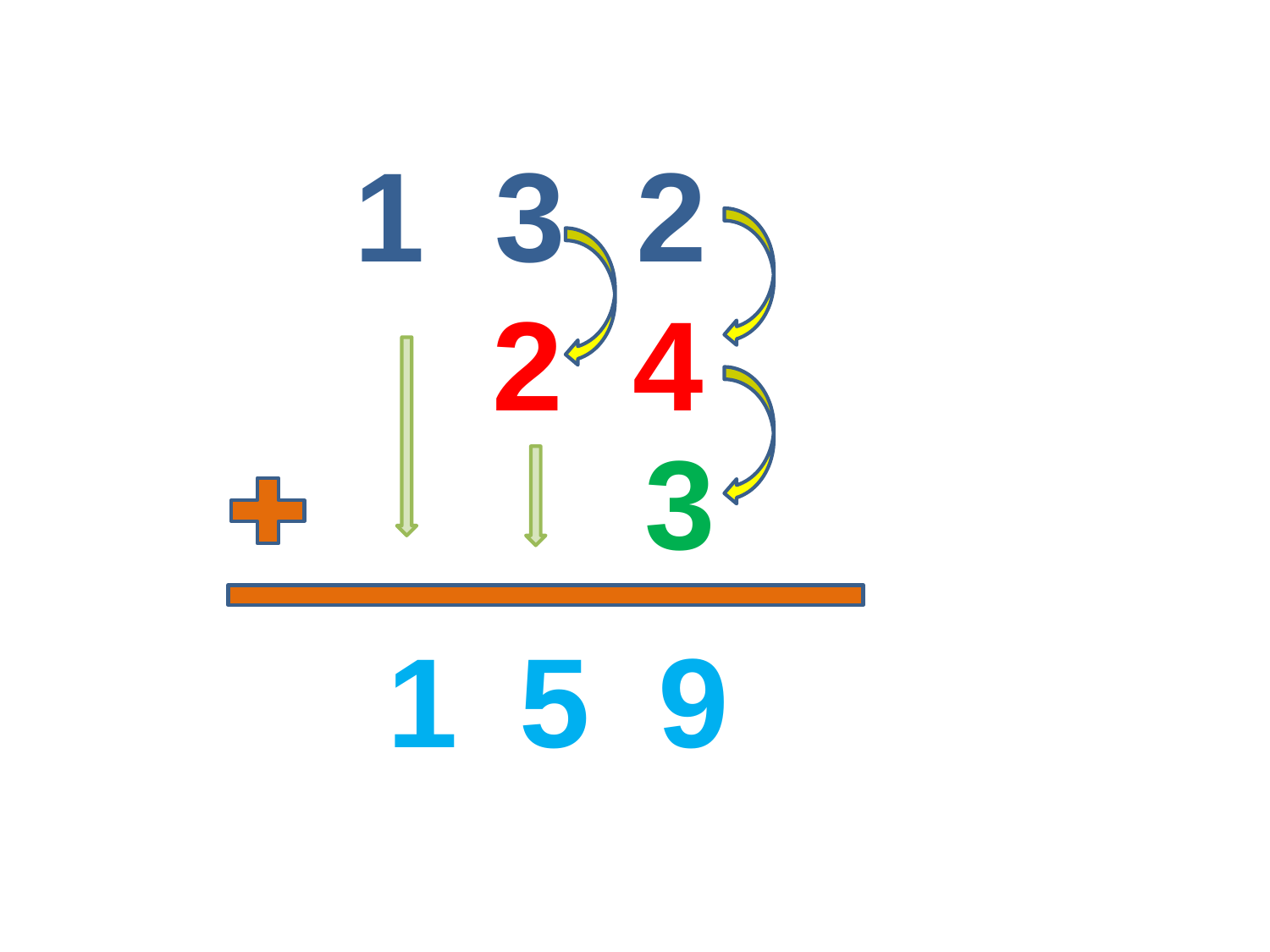

1  3  2

 2  4

3

1
5
9